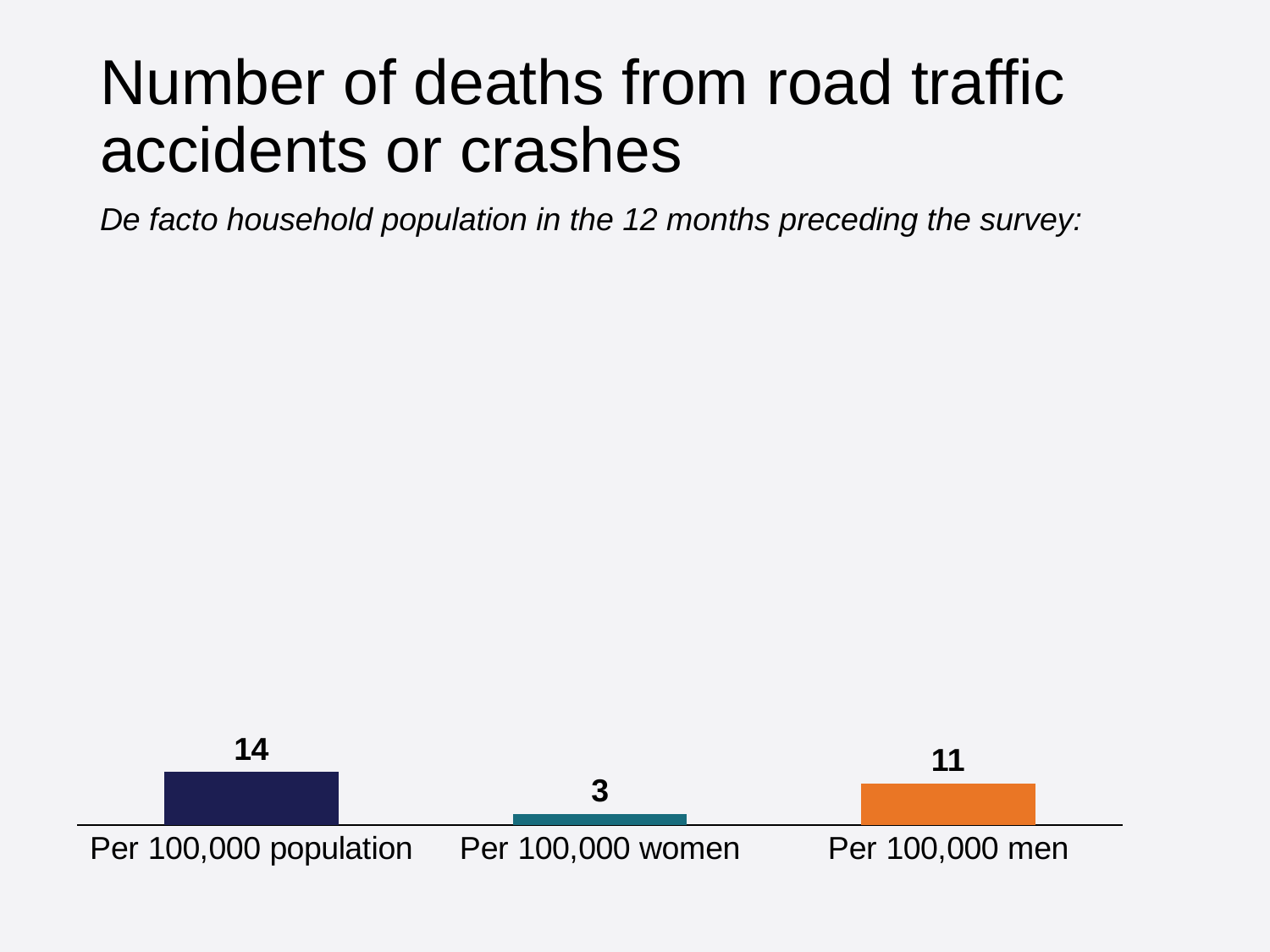

# Number of deaths from road traffic accidents or crashes
De facto household population in the 12 months preceding the survey:

### Chart

| Category |  |
|---|---|
| Per 100,000 population | 14.0 |
| Per 100,000 women | 3.0 |
| Per 100,000 men | 11.0 |